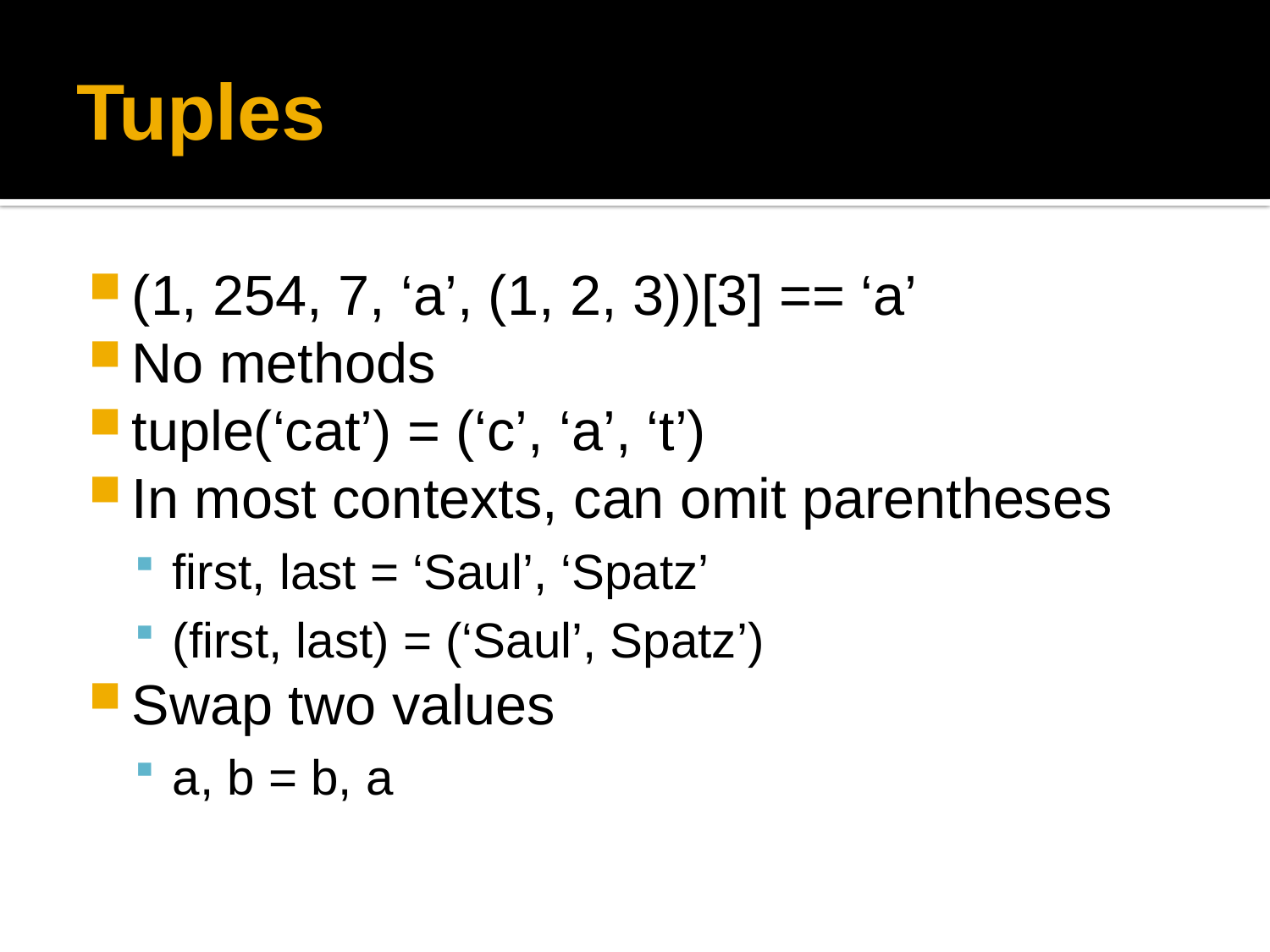

# Tuples
(1, 254, 7, ‘a’, (1, 2, 3))[3] == ‘a’
No methods
tuple(‘cat’) = (‘c’, ‘a’, ‘t’)
In most contexts, can omit parentheses
first, last = ‘Saul’, ‘Spatz’
(first, last) = (‘Saul’, Spatz’)
Swap two values
a, b = b, a